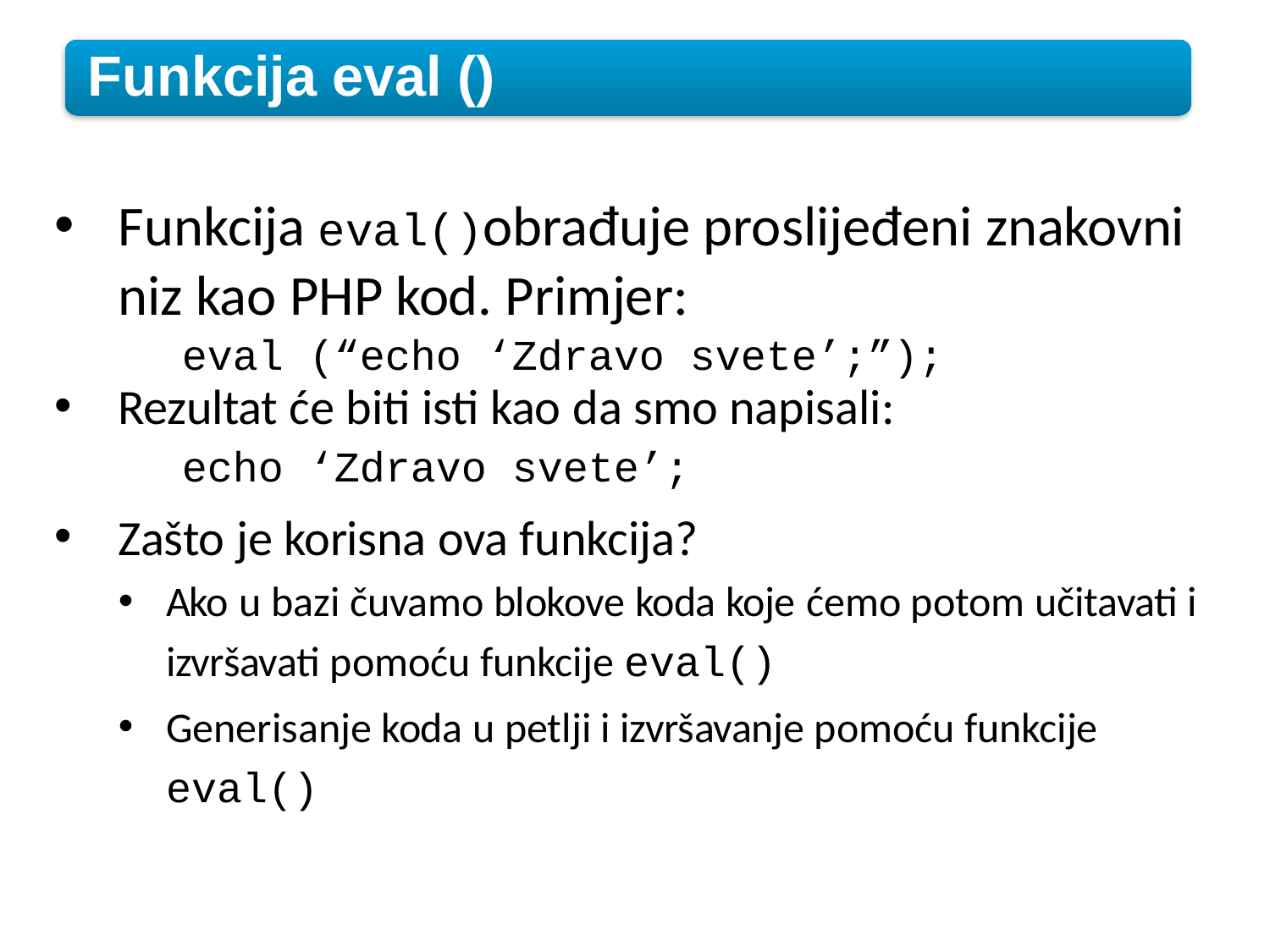

Funkcija eval ()
Funkcija eval()obrađuje proslijeđeni znakovni niz kao PHP kod. Primjer:
	eval (“echo ‘Zdravo svete’;”);
Rezultat će biti isti kao da smo napisali:
	echo ‘Zdravo svete’;
Zašto je korisna ova funkcija?
Ako u bazi čuvamo blokove koda koje ćemo potom učitavati i izvršavati pomoću funkcije eval()
Generisanje koda u petlji i izvršavanje pomoću funkcije eval()